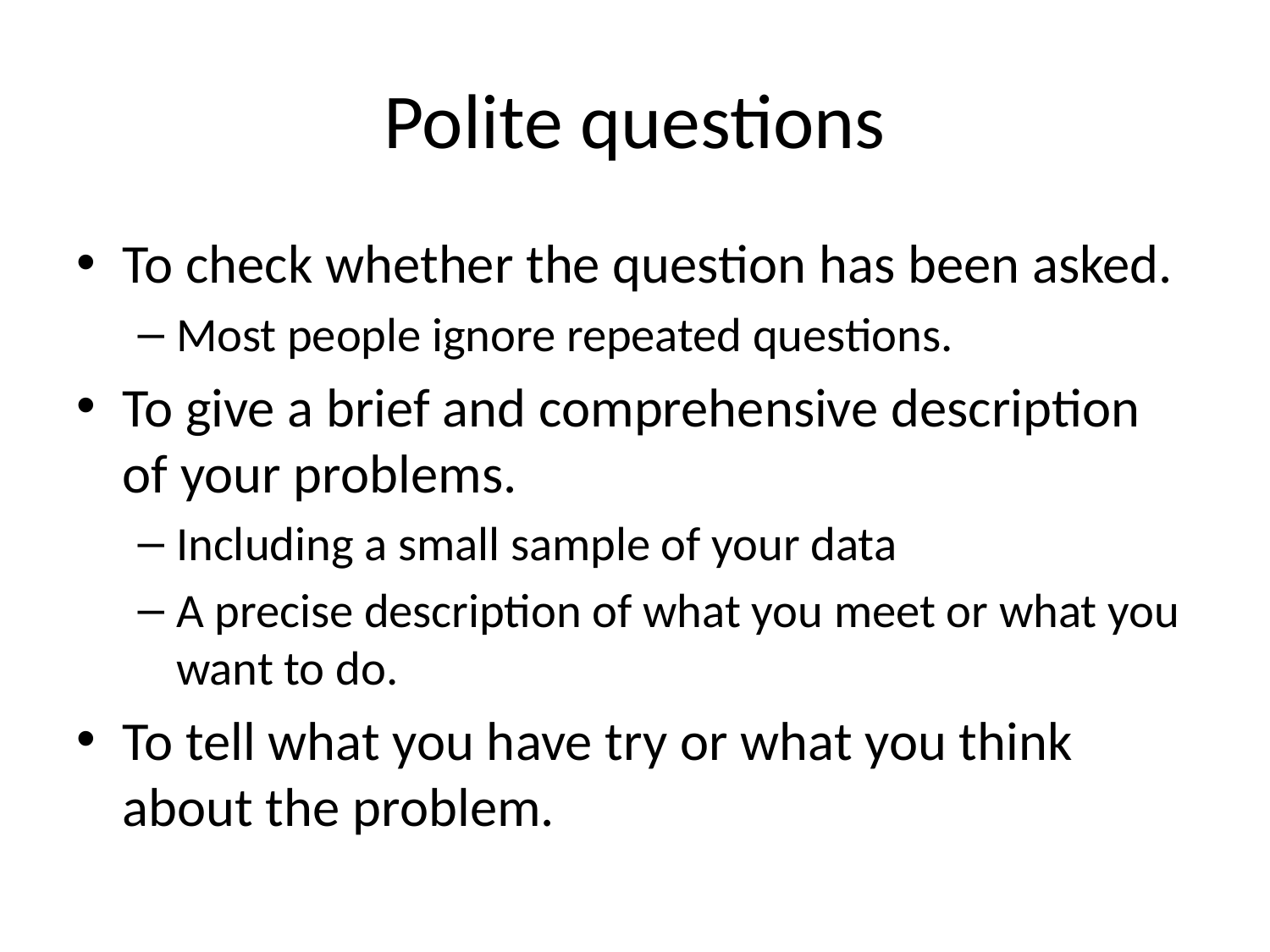

# Polite questions
To check whether the question has been asked.
Most people ignore repeated questions.
To give a brief and comprehensive description of your problems.
Including a small sample of your data
A precise description of what you meet or what you want to do.
To tell what you have try or what you think about the problem.